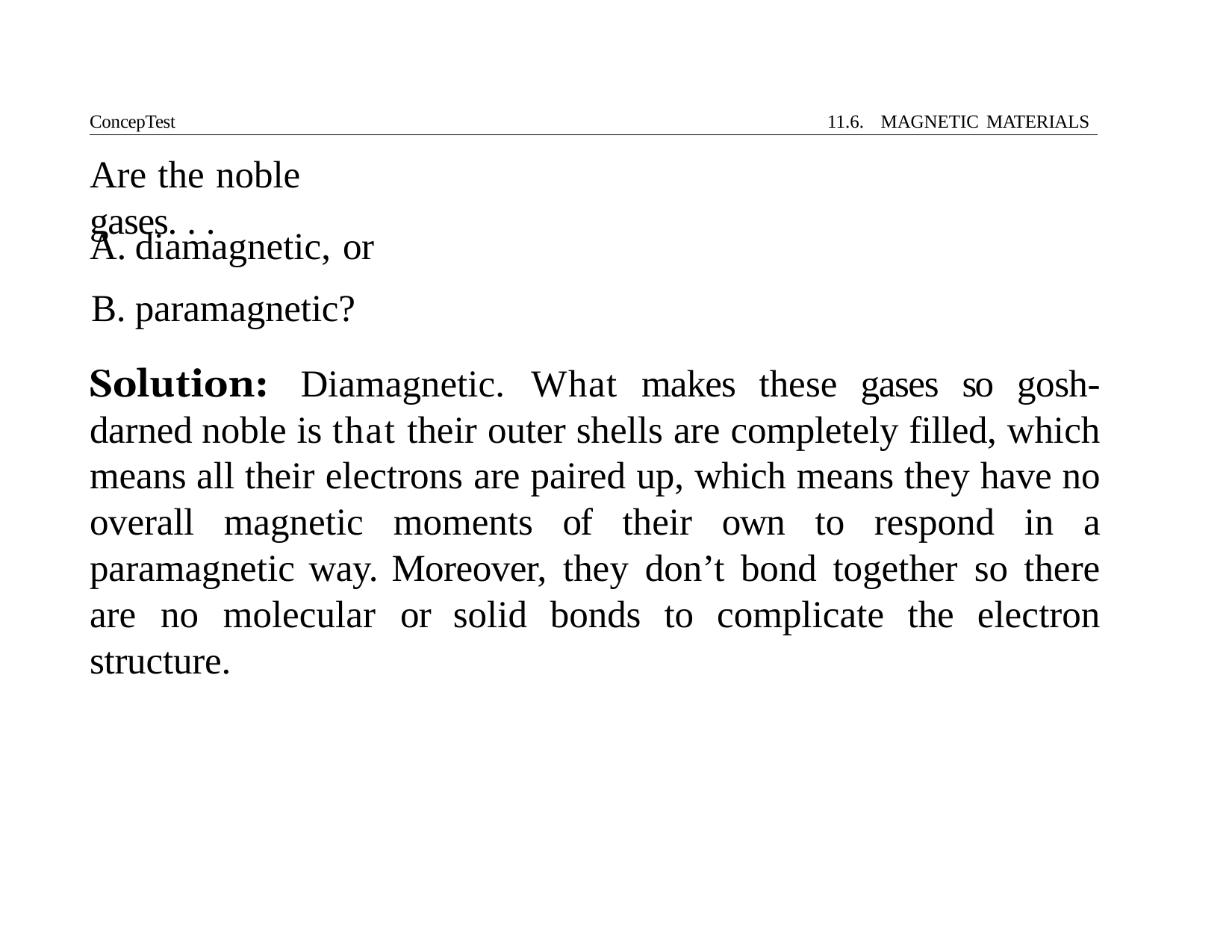

ConcepTest
11.6.  MAGNETIC MATERIALS

# Are the noble gases. . .
diamagnetic, or
paramagnetic?
Solution: Diamagnetic. What makes these gases so gosh-darned noble is that their outer shells are completely filled, which means all their electrons are paired up, which means they have no overall magnetic moments of their own to respond in a paramagnetic way. Moreover, they don’t bond together so there are no molecular or solid bonds to complicate the electron structure.